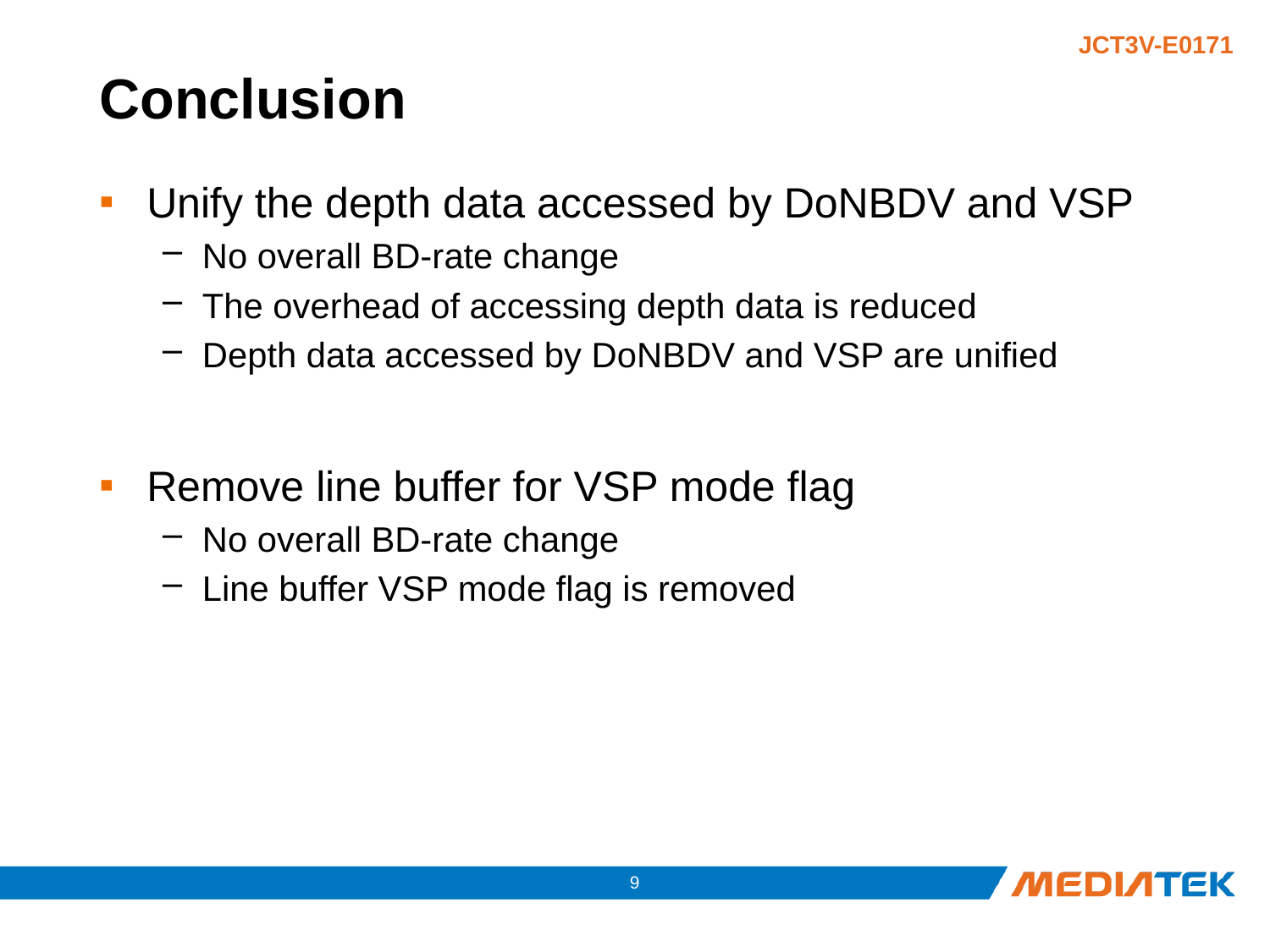

# Conclusion
Unify the depth data accessed by DoNBDV and VSP
No overall BD-rate change
The overhead of accessing depth data is reduced
Depth data accessed by DoNBDV and VSP are unified

Remove line buffer for VSP mode flag
No overall BD-rate change
Line buffer VSP mode flag is removed

9